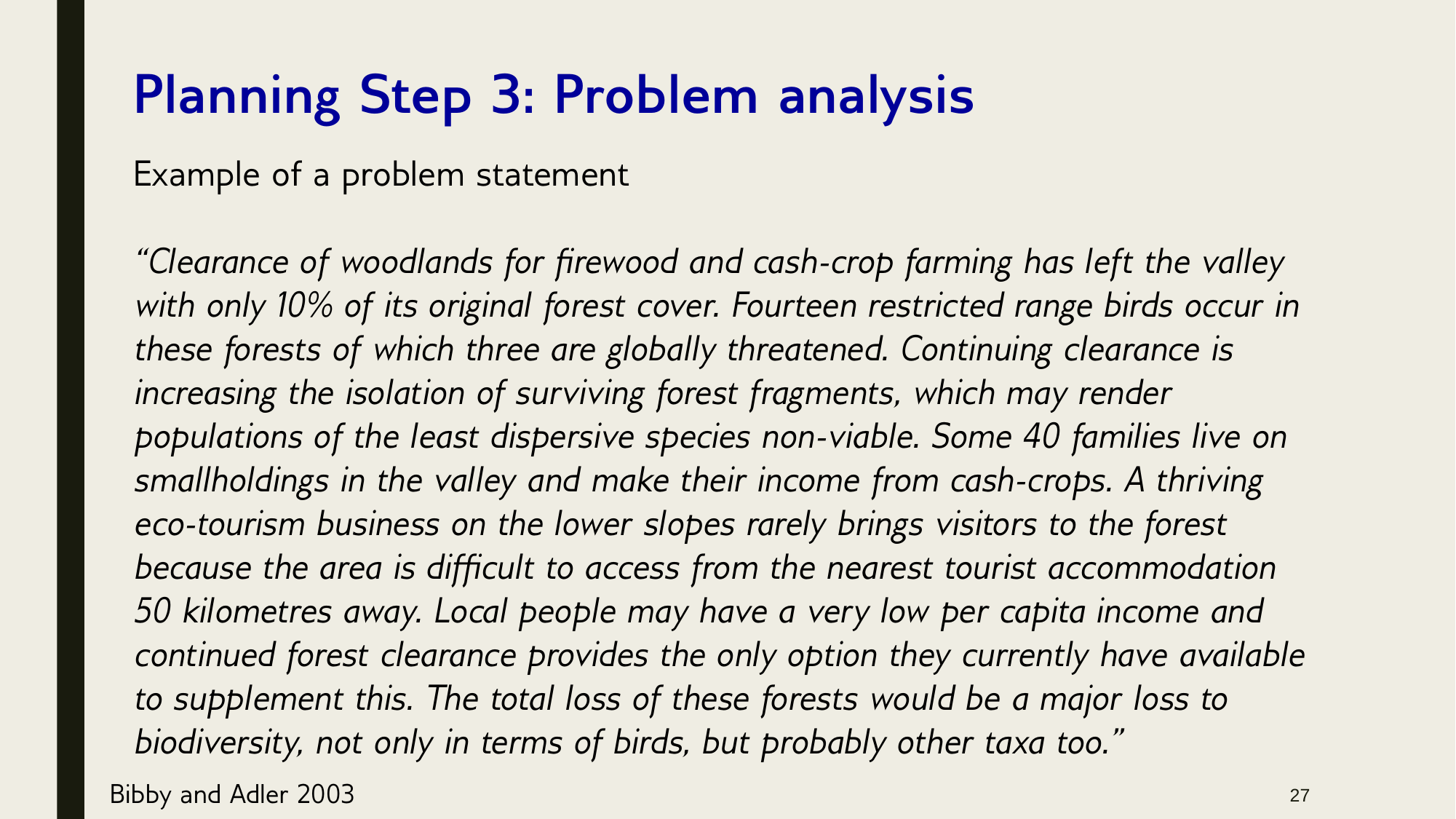

Planning Step 3: Problem analysis
Example of a problem statement

“Clearance of woodlands for firewood and cash-crop farming has left the valley with only 10% of its original forest cover. Fourteen restricted range birds occur in these forests of which three are globally threatened. Continuing clearance is increasing the isolation of surviving forest fragments, which may render populations of the least dispersive species non-viable. Some 40 families live on smallholdings in the valley and make their income from cash-crops. A thriving eco-tourism business on the lower slopes rarely brings visitors to the forest because the area is difficult to access from the nearest tourist accommodation 50 kilometres away. Local people may have a very low per capita income and continued forest clearance provides the only option they currently have available to supplement this. The total loss of these forests would be a major loss to biodiversity, not only in terms of birds, but probably other taxa too.”

Bibby and Adler 2003
27